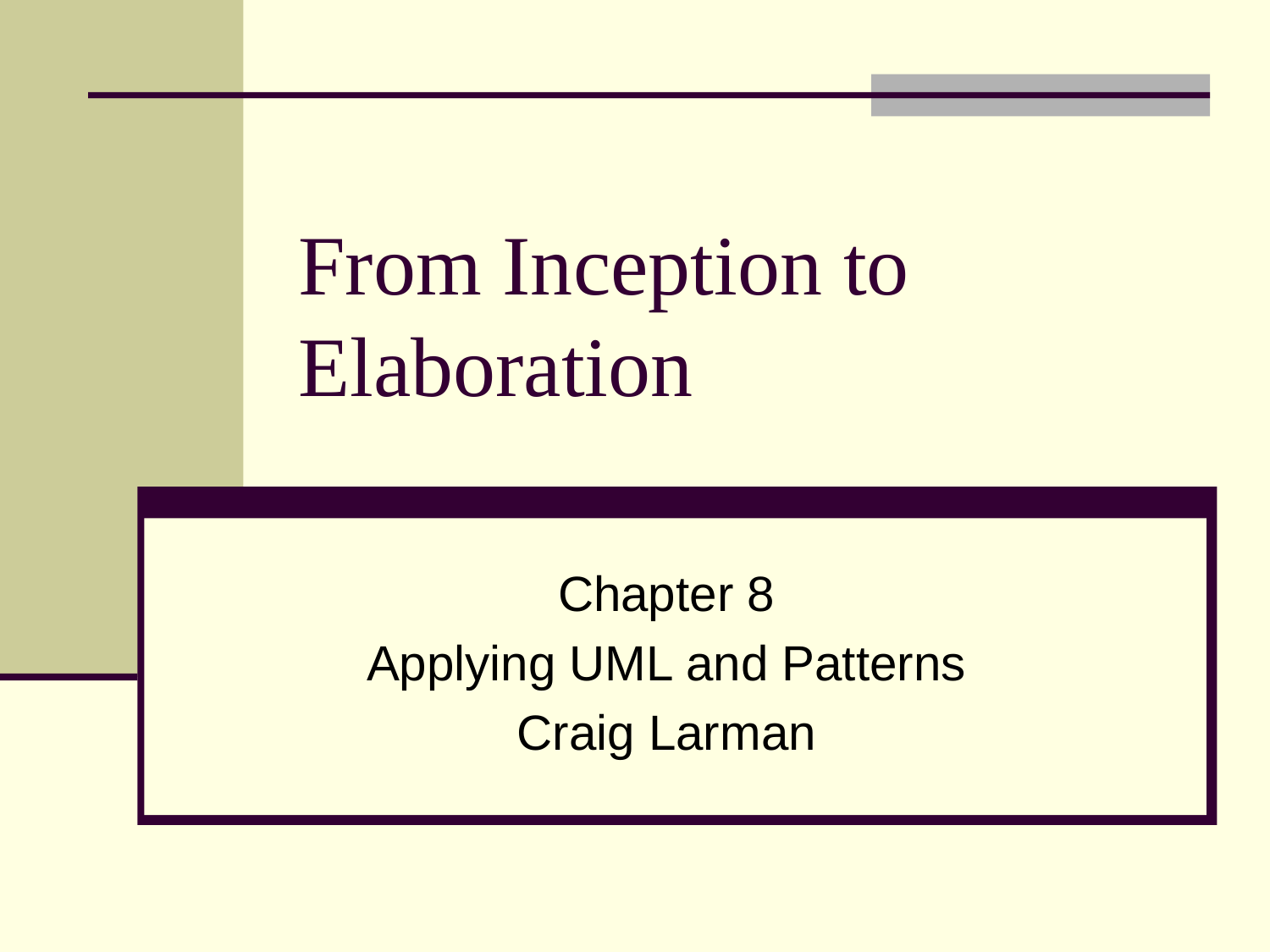

# From Inception to Elaboration
Chapter 8
Applying UML and Patterns
Craig Larman